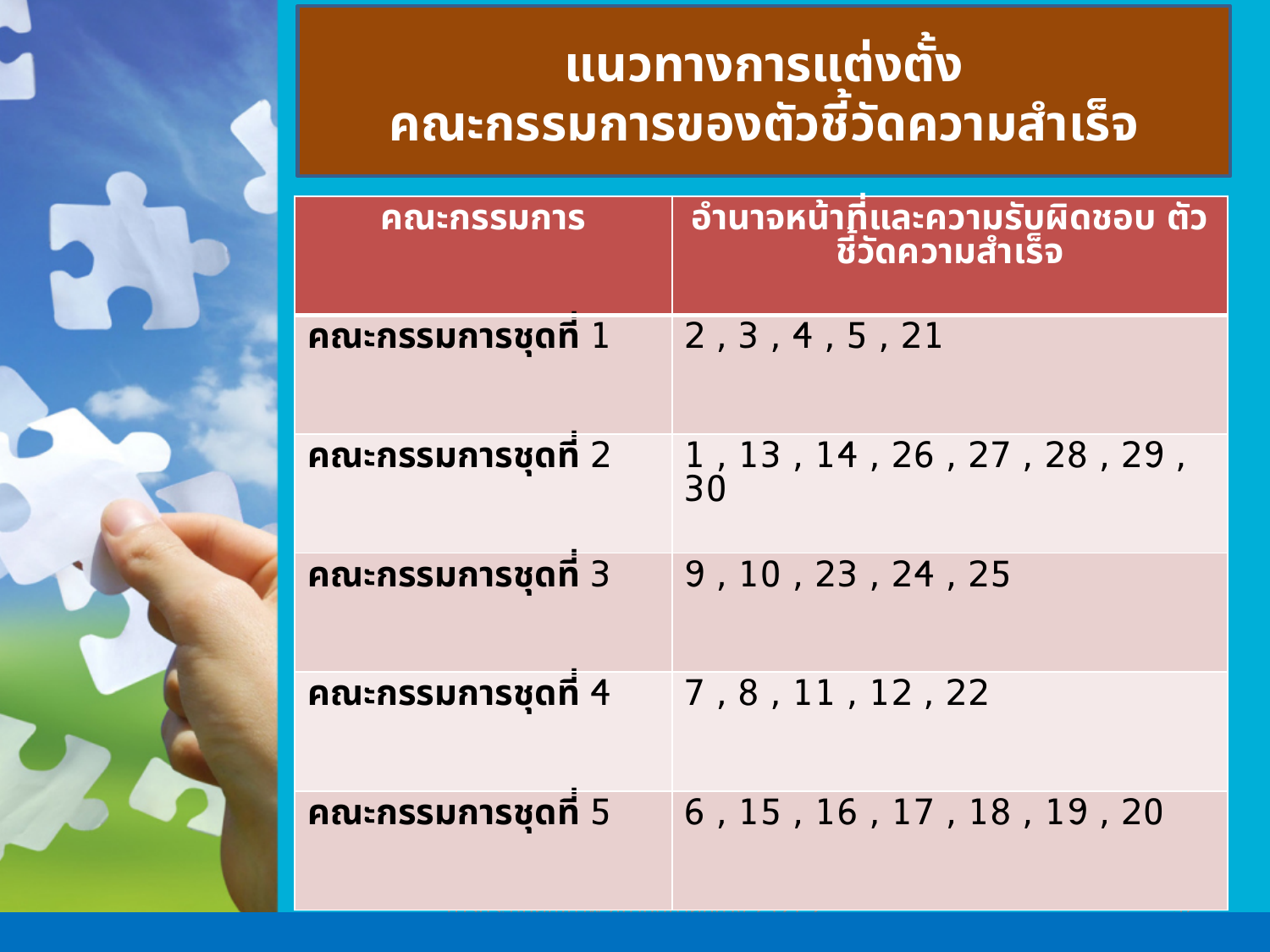

แนวทางการแต่งตั้ง
คณะกรรมการของตัวชี้วัดความสำเร็จ
| คณะกรรมการ | อำนาจหน้าที่และความรับผิดชอบ ตัวชี้วัดความสำเร็จ |
| --- | --- |
| คณะกรรมการชุดที่ 1 | 2 , 3 , 4 , 5 , 21 |
| คณะกรรมการชุดที่ 2 | 1 , 13 , 14 , 26 , 27 , 28 , 29 , 30 |
| คณะกรรมการชุดที่ 3 | 9 , 10 , 23 , 24 , 25 |
| คณะกรรมการชุดที่ 4 | 7 , 8 , 11 , 12 , 22 |
| คณะกรรมการชุดที่ 5 | 6 , 15 , 16 , 17 , 18 , 19 , 20 |
การประกันคุณภาพ สถาบันภาคกลาง 2 (27-28 เม.ย. 60)
37